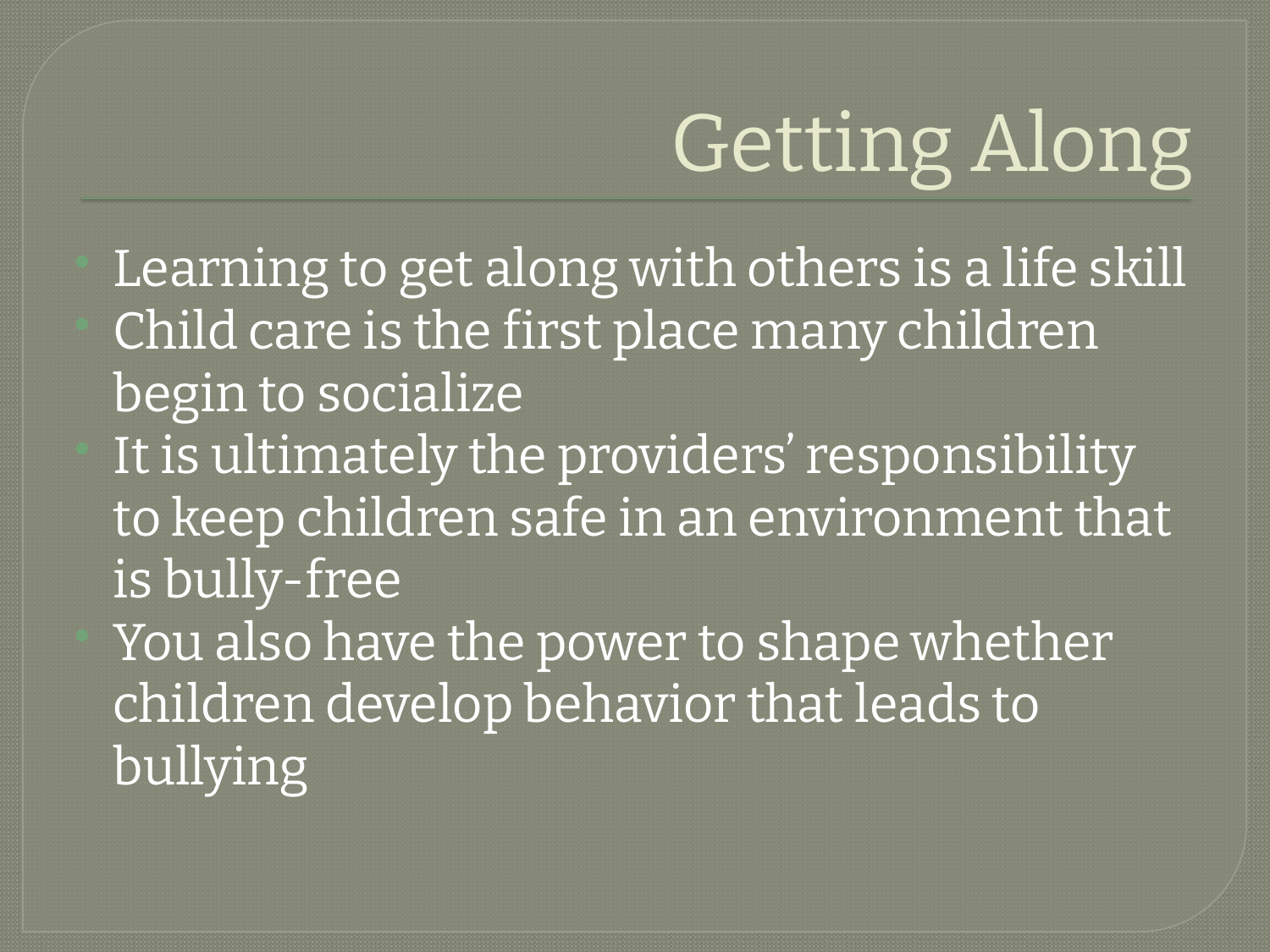

# Getting Along
Learning to get along with others is a life skill
Child care is the first place many children begin to socialize
It is ultimately the providers’ responsibility to keep children safe in an environment that is bully-free
You also have the power to shape whether children develop behavior that leads to bullying